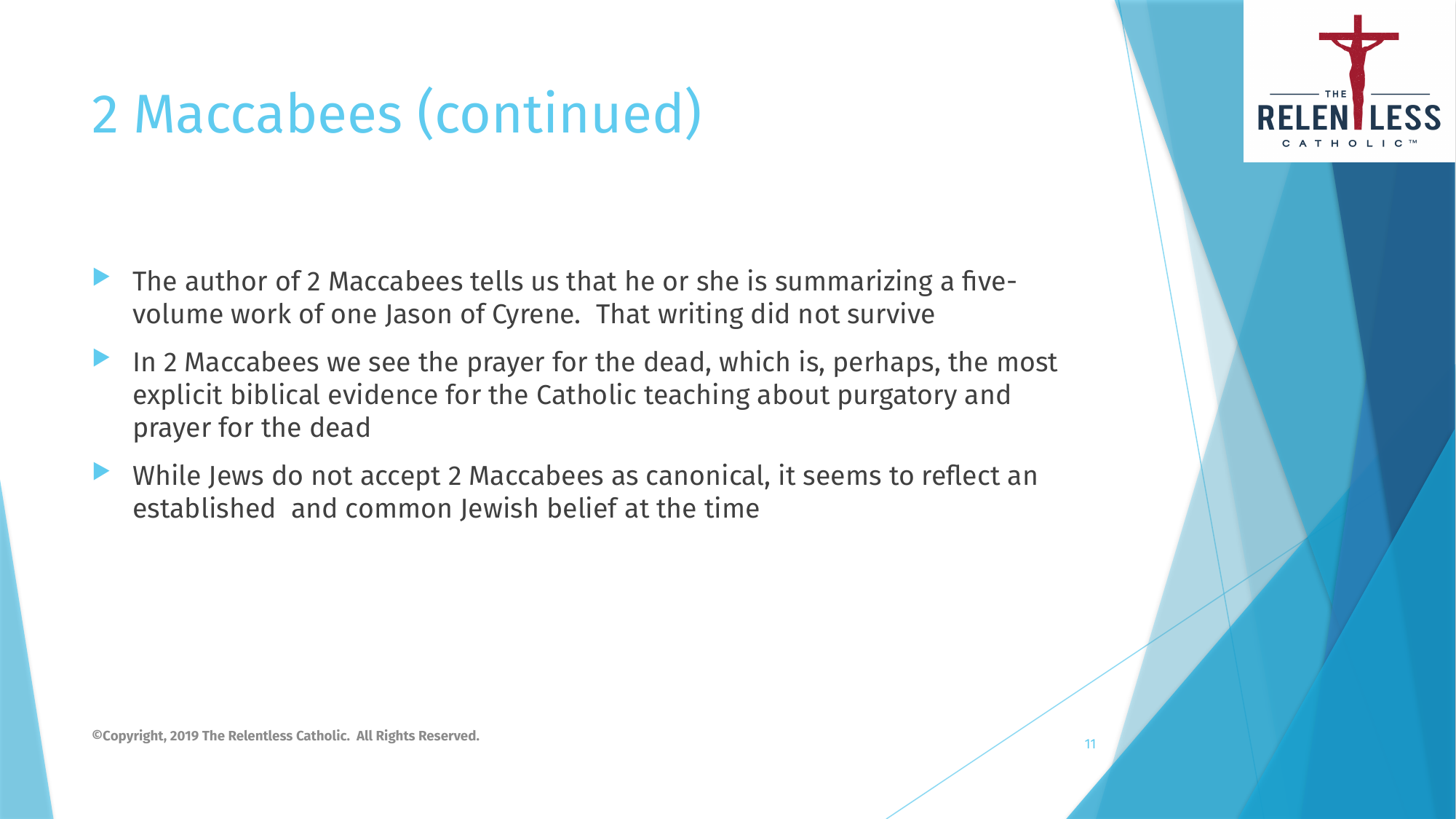

# 2 Maccabees (continued)
The author of 2 Maccabees tells us that he or she is summarizing a five-volume work of one Jason of Cyrene.  That writing did not survive
In 2 Maccabees we see the prayer for the dead, which is, perhaps, the most explicit biblical evidence for the Catholic teaching about purgatory and prayer for the dead
While Jews do not accept 2 Maccabees as canonical, it seems to reflect an established  and common Jewish belief at the time
©Copyright, 2019 The Relentless Catholic.  All Rights Reserved.

11